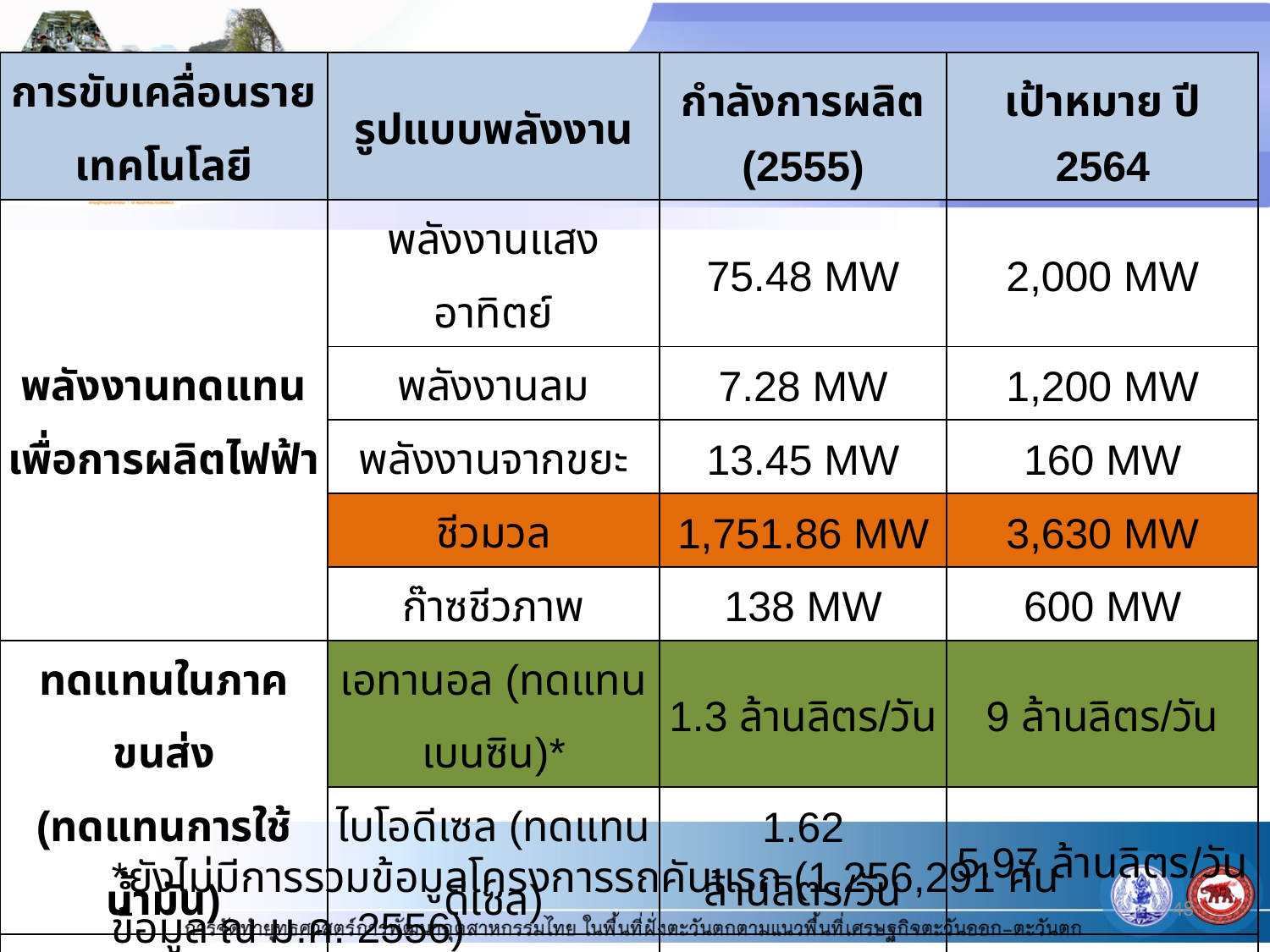

| การขับเคลื่อนรายเทคโนโลยี | รูปแบบพลังงาน | กำลังการผลิต (2555) | เป้าหมาย ปี 2564 |
| --- | --- | --- | --- |
| พลังงานทดแทน เพื่อการผลิตไฟฟ้า | พลังงานแสงอาทิตย์ | 75.48 MW | 2,000 MW |
|  | พลังงานลม | 7.28 MW | 1,200 MW |
|  | พลังงานจากขยะ | 13.45 MW | 160 MW |
|  | ชีวมวล | 1,751.86 MW | 3,630 MW |
|  | ก๊าซชีวภาพ | 138 MW | 600 MW |
| ทดแทนในภาคขนส่ง (ทดแทนการใช้น้ำมัน) | เอทานอล (ทดแทนเบนซิน)\* | 1.3 ล้านลิตร/วัน | 9 ล้านลิตร/วัน |
|  | ไบโอดีเซล (ทดแทนดีเซล) | 1.62 ล้านลิตร/วัน | 5.97 ล้านลิตร/วัน |
| พลังงานทดแทน เพื่อการผลิตความร้อน (Renewable Heat) | พลังงานแสงอาทิตย์ | 1.98 Ktoe | 100 Ktoe |
|  | ก๊าซชีวภาพ | 379 Ktoe | 1,000 Ktoe |
|  | ชีวมวล | 3,286 Ktoe | 8,200 Ktoe |
*ยังไม่มีการรวมข้อมูลโครงการรถคันแรก (1,256,291 คัน  ข้อมูล ณ ม.ค. 2556)
48